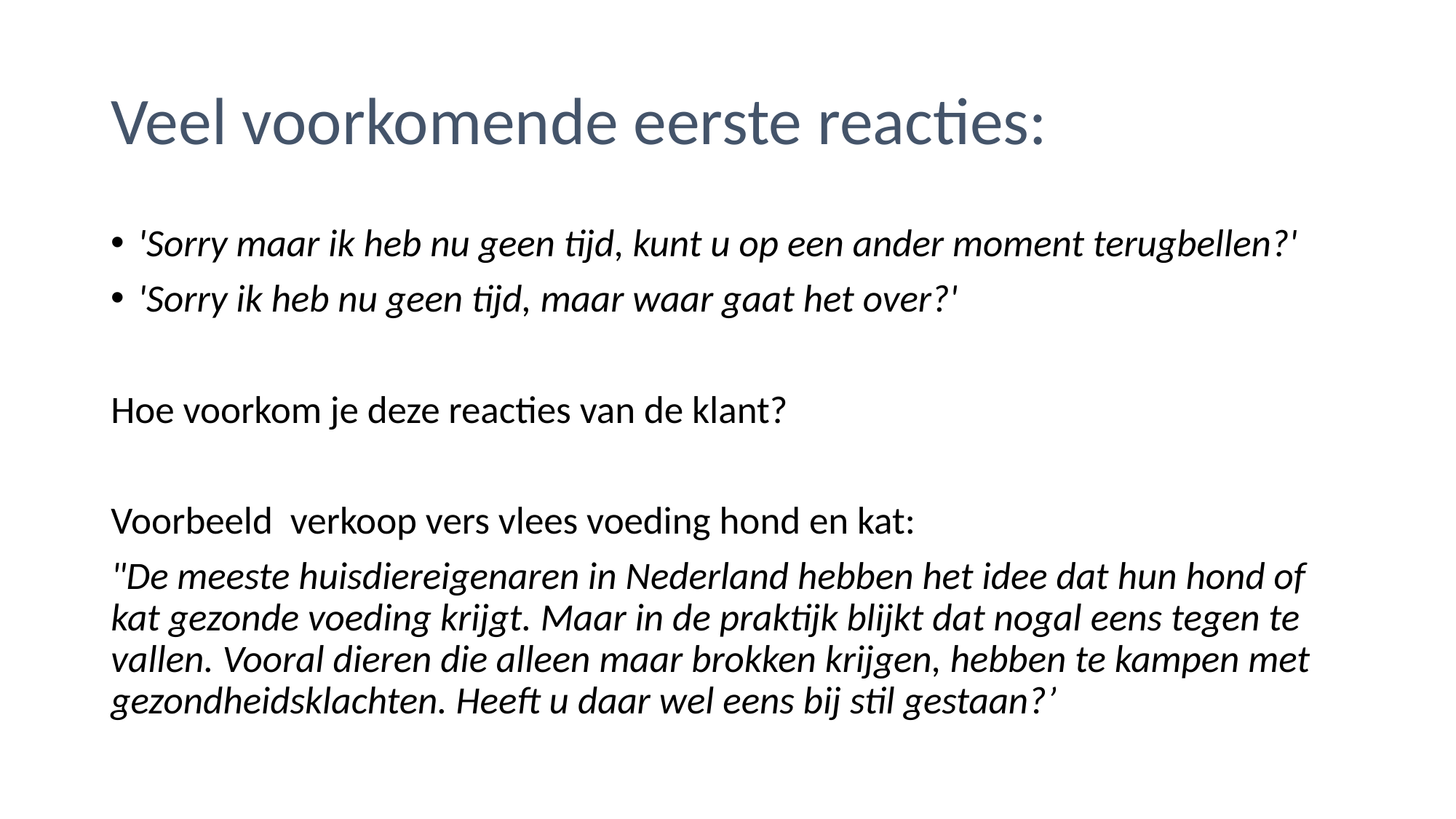

# Veel voorkomende eerste reacties:
'Sorry maar ik heb nu geen tijd, kunt u op een ander moment terugbellen?'
'Sorry ik heb nu geen tijd, maar waar gaat het over?'

Hoe voorkom je deze reacties van de klant?

Voorbeeld  verkoop vers vlees voeding hond en kat:
"De meeste huisdiereigenaren in Nederland hebben het idee dat hun hond of kat gezonde voeding krijgt. Maar in de praktijk blijkt dat nogal eens tegen te vallen. Vooral dieren die alleen maar brokken krijgen, hebben te kampen met gezondheidsklachten. Heeft u daar wel eens bij stil gestaan?’